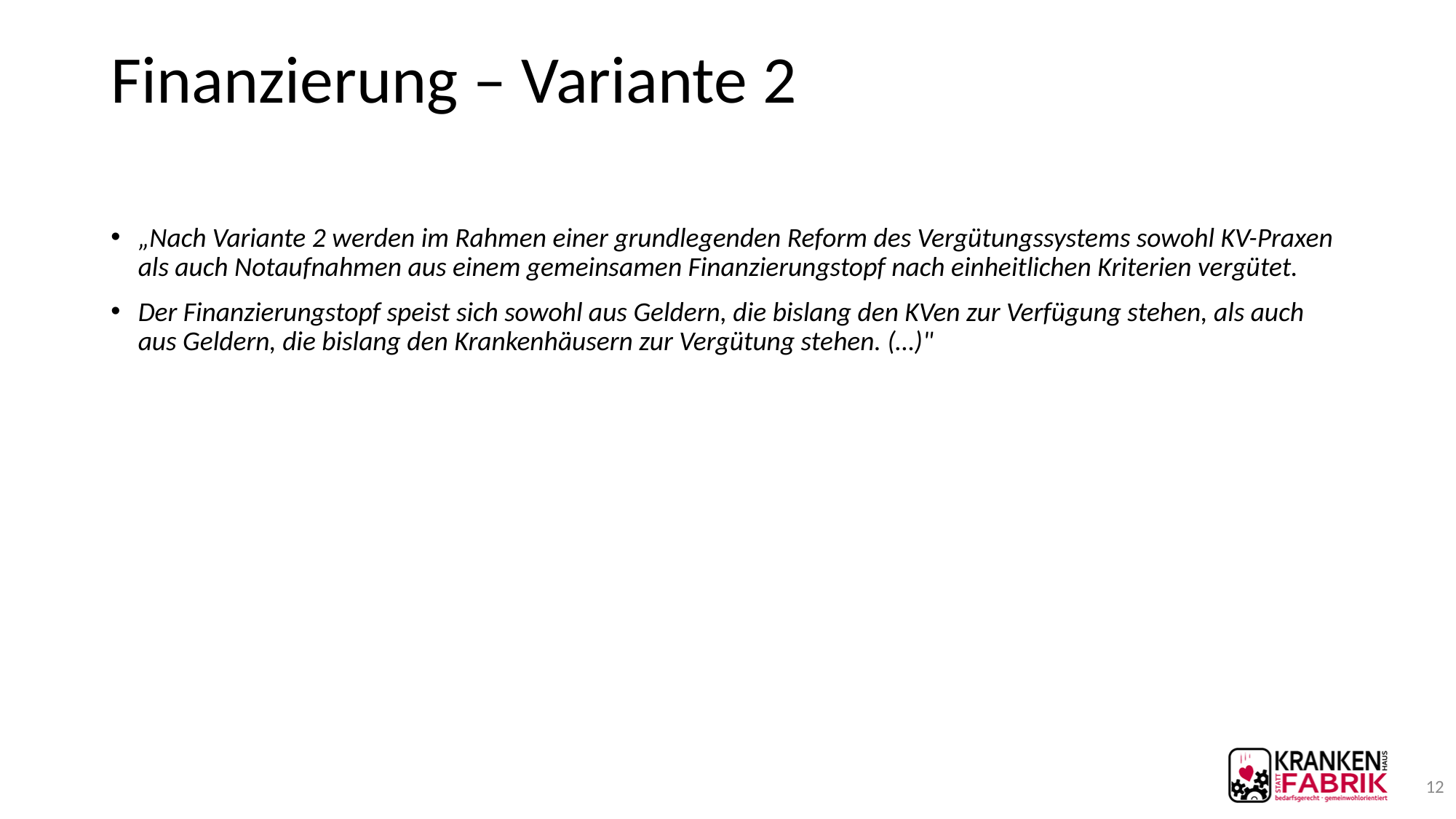

# Finanzierung – Variante 2
„Nach Variante 2 werden im Rahmen einer grundlegenden Reform des Vergütungssystems sowohl KV-Praxen als auch Notaufnahmen aus einem gemeinsamen Finanzierungstopf nach einheitlichen Kriterien vergütet.
Der Finanzierungstopf speist sich sowohl aus Geldern, die bislang den KVen zur Verfügung stehen, als auch aus Geldern, die bislang den Krankenhäusern zur Vergütung stehen. (…)"

12